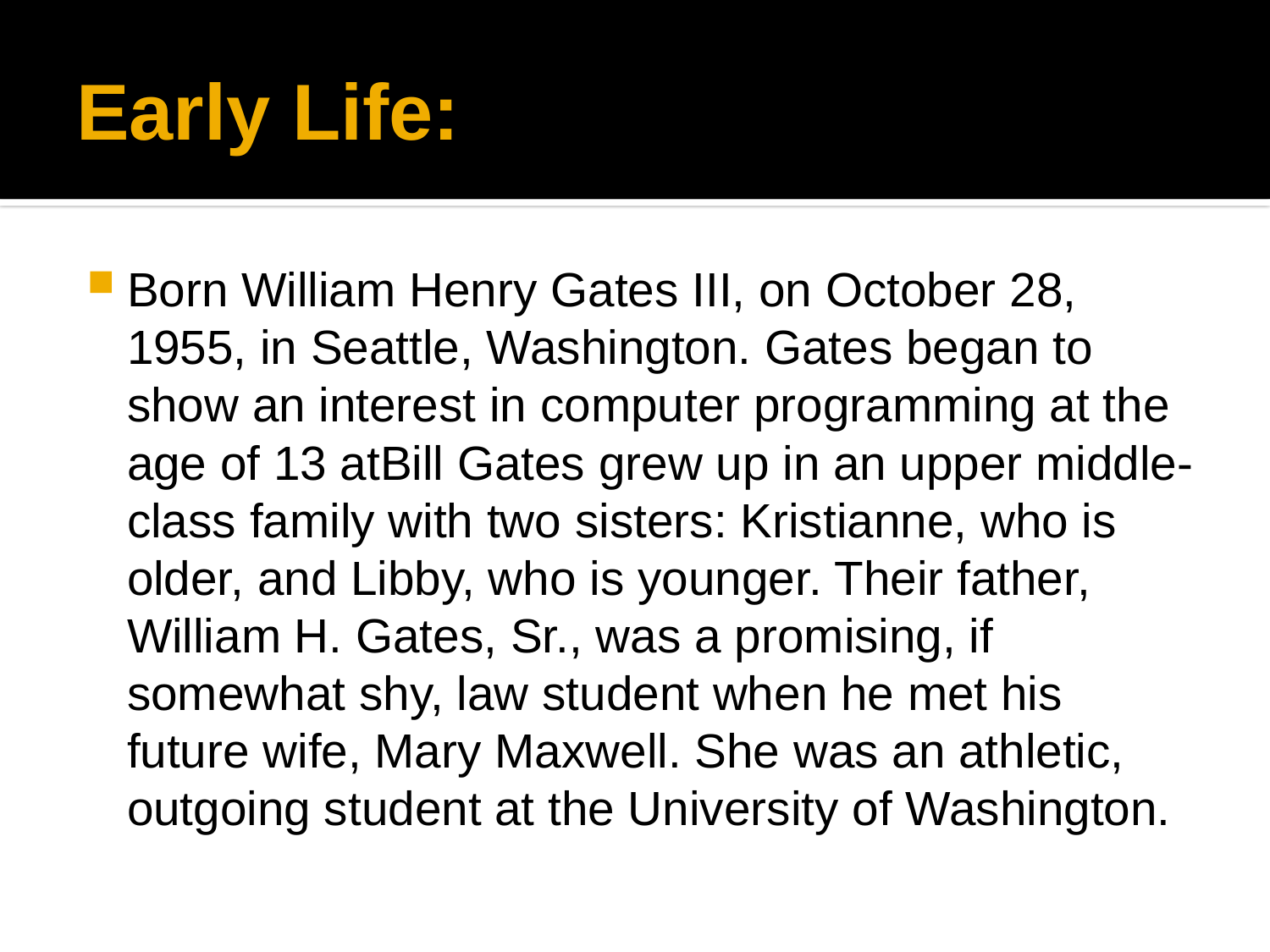

# Early Life:
Born William Henry Gates III, on October 28, 1955, in Seattle, Washington. Gates began to show an interest in computer programming at the age of 13 atBill Gates grew up in an upper middle-class family with two sisters: Kristianne, who is older, and Libby, who is younger. Their father, William H. Gates, Sr., was a promising, if somewhat shy, law student when he met his future wife, Mary Maxwell. She was an athletic, outgoing student at the University of Washington.